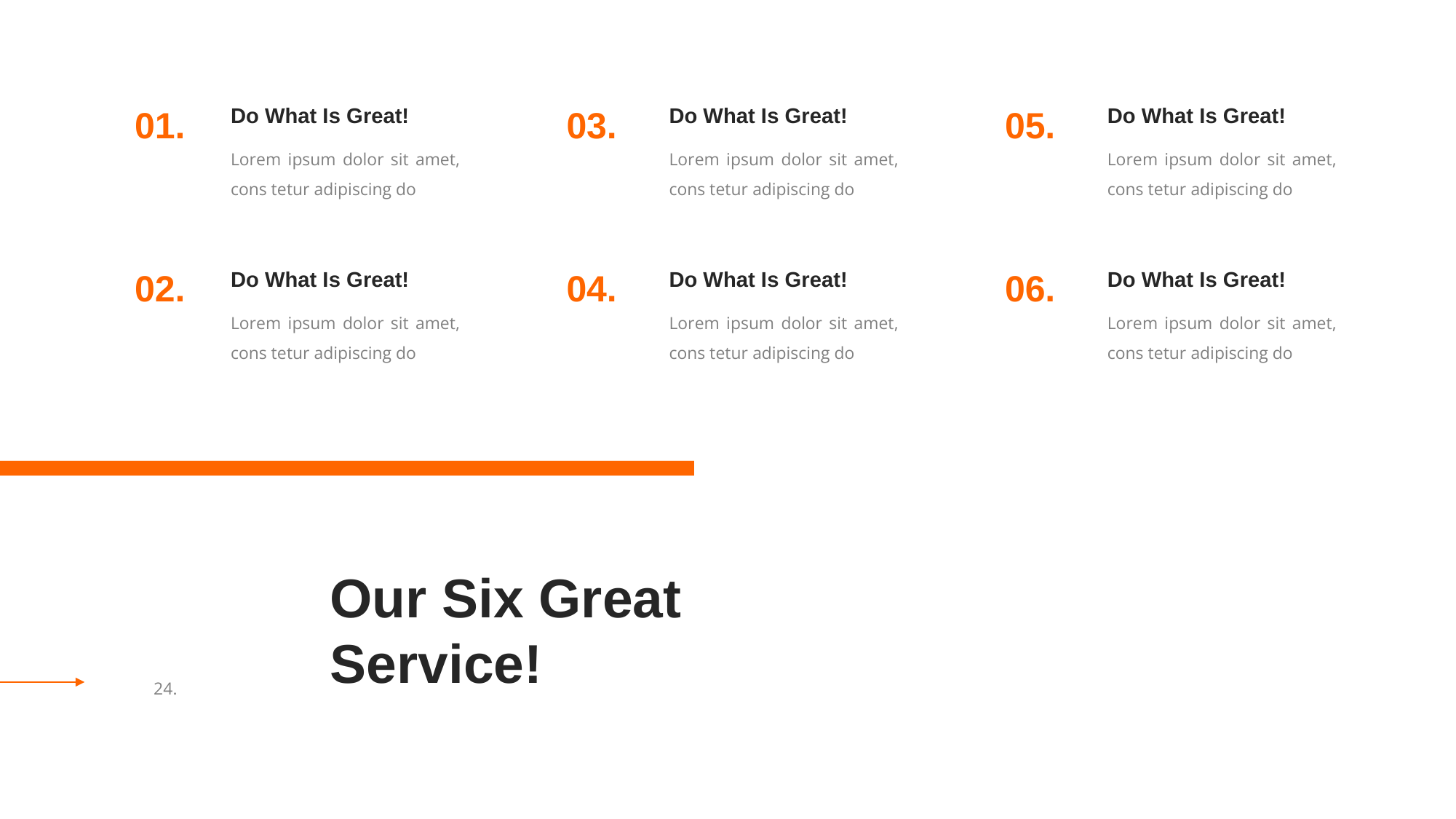

01.
Do What Is Great!
Lorem ipsum dolor sit amet, cons tetur adipiscing do
03.
Do What Is Great!
Lorem ipsum dolor sit amet, cons tetur adipiscing do
05.
Do What Is Great!
Lorem ipsum dolor sit amet, cons tetur adipiscing do
02.
Do What Is Great!
Lorem ipsum dolor sit amet, cons tetur adipiscing do
04.
Do What Is Great!
Lorem ipsum dolor sit amet, cons tetur adipiscing do
06.
Do What Is Great!
Lorem ipsum dolor sit amet, cons tetur adipiscing do

Our Six Great Service!
24.